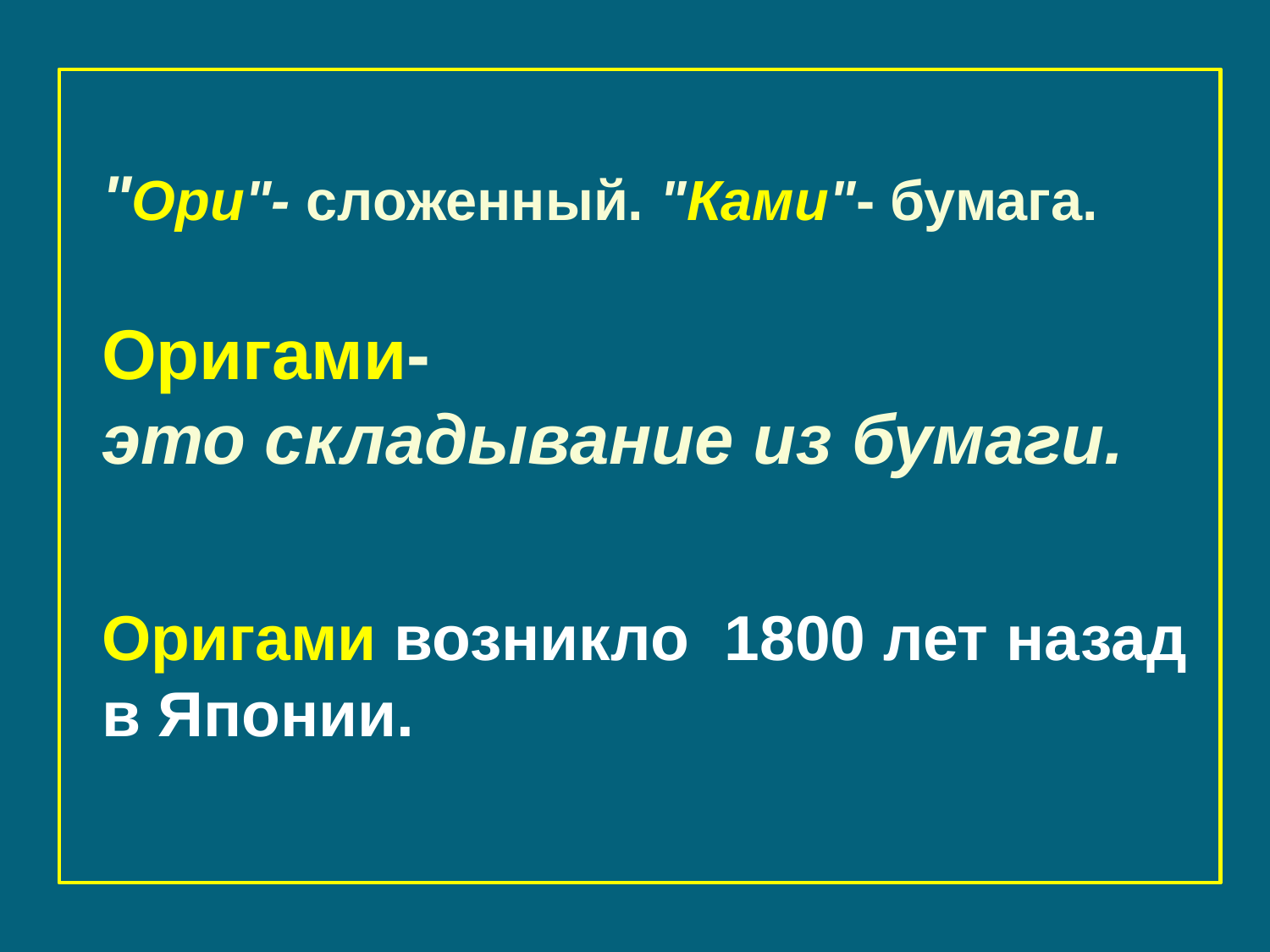

"Ори"- сложенный. "Ками"- бумага.

Оригами-
это складывание из бумаги.

Оригами возникло  1800 лет назад в Японии.